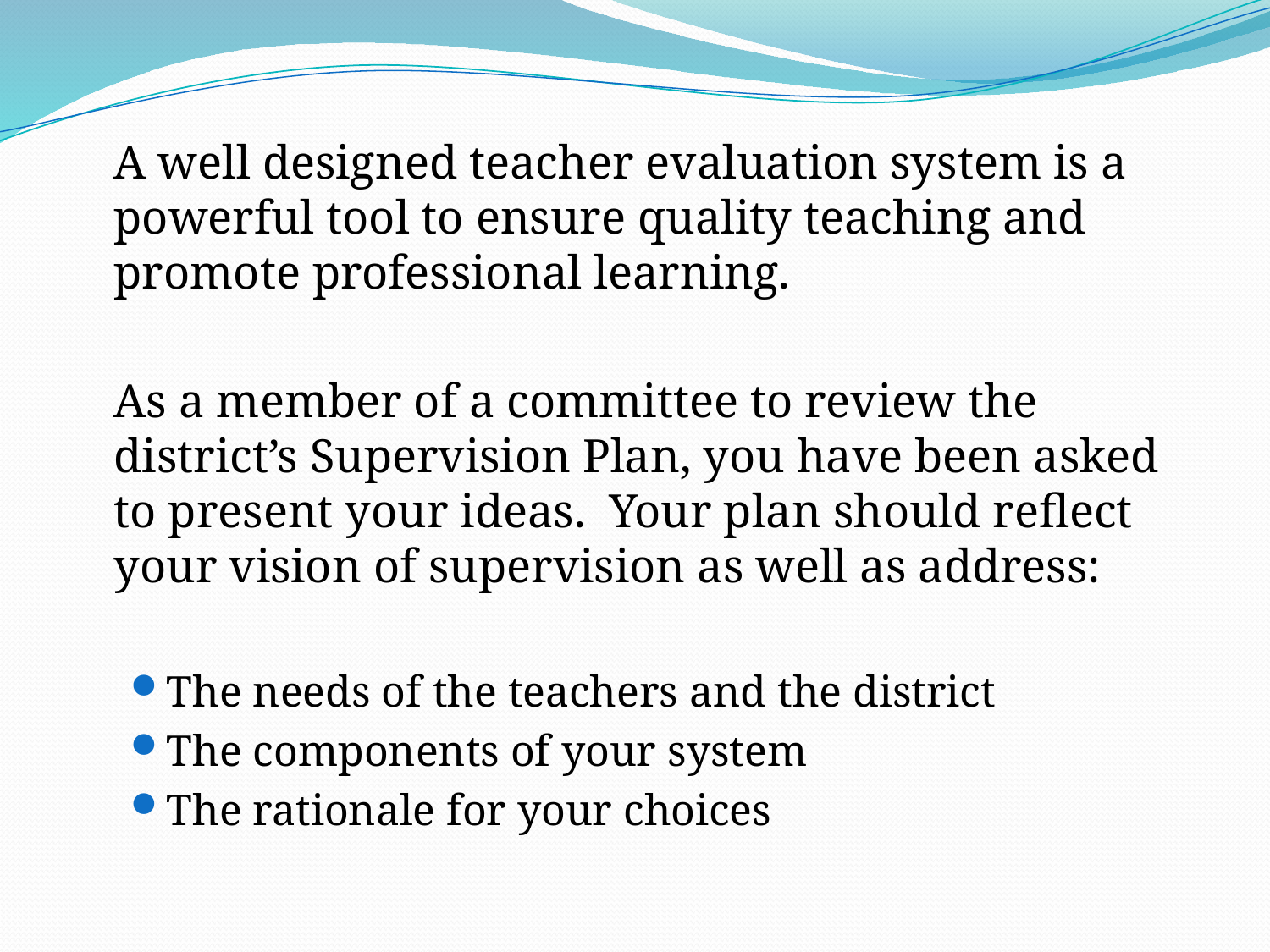

#
	A well designed teacher evaluation system is a powerful tool to ensure quality teaching and promote professional learning.

	As a member of a committee to review the district’s Supervision Plan, you have been asked to present your ideas.  Your plan should reflect your vision of supervision as well as address:

The needs of the teachers and the district
The components of your system
The rationale for your choices